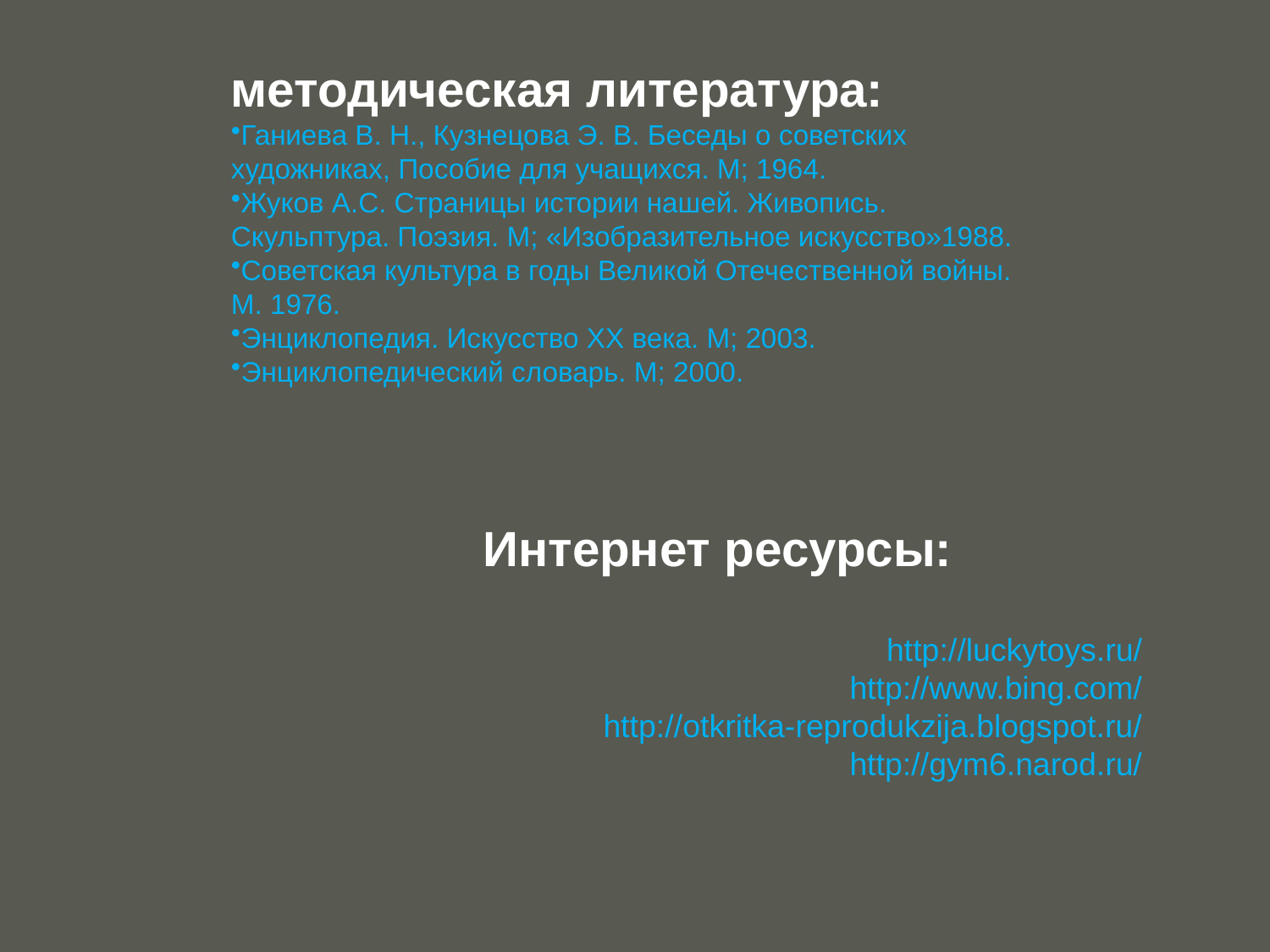

методическая литература:
Ганиева В. Н., Кузнецова Э. В. Беседы о советских художниках, Пособие для учащихся. М; 1964.
Жуков А.С. Страницы истории нашей. Живопись. Скульптура. Поэзия. М; «Изобразительное искусство»1988.
Советская культура в годы Великой Отечественной войны. М. 1976.
Энциклопедия. Искусство ХХ века. М; 2003.
Энциклопедический словарь. М; 2000.
# Интернет ресурсы:
http://luckytoys.ru/
http://www.bing.com/
http://otkritka-reprodukzija.blogspot.ru/
http://gym6.narod.ru/